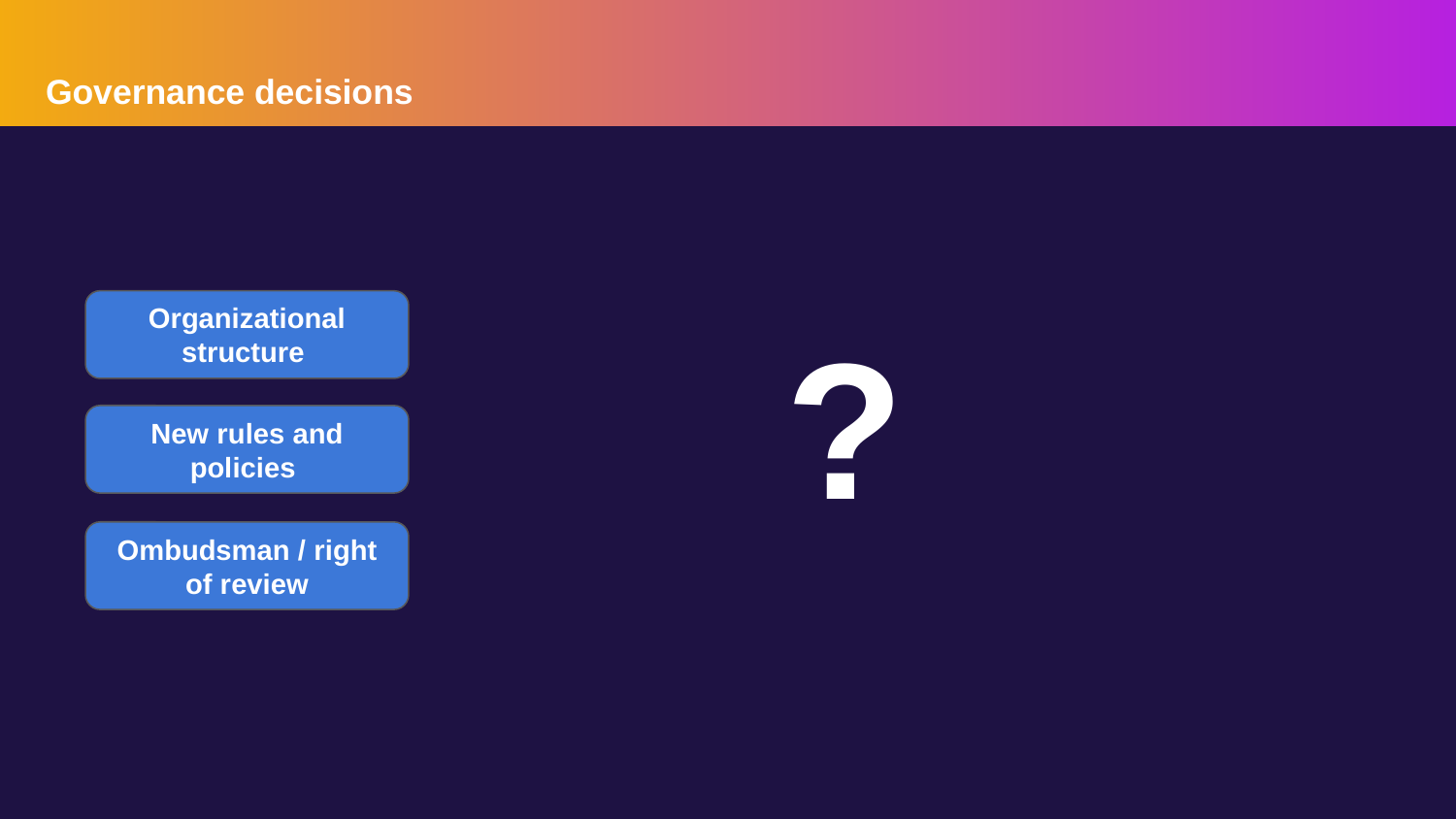

# Governance decisions
?
Organizational structure
New rules and policies
Ombudsman / right of review